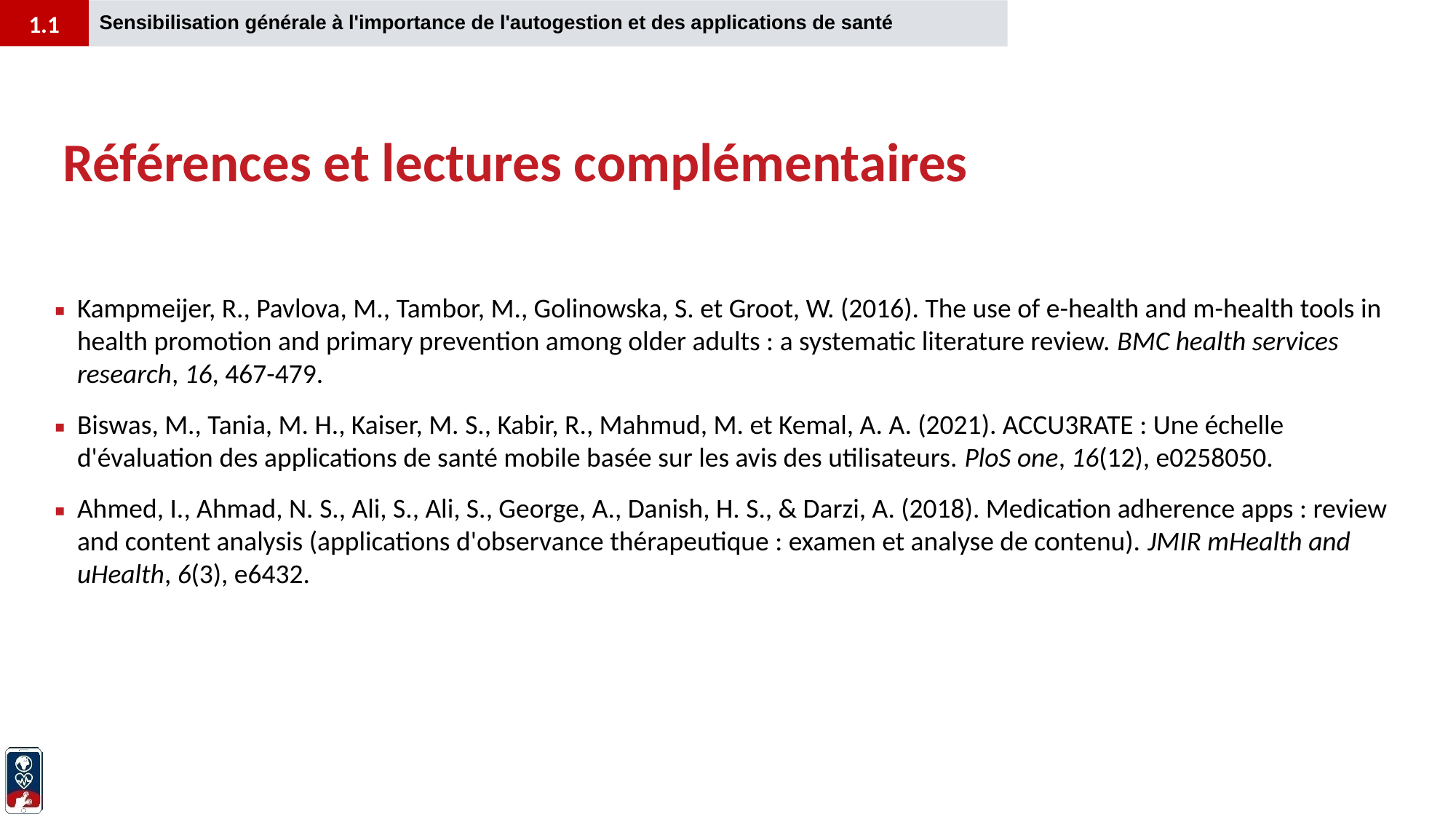

1.1
Sensibilisation générale à l'importance de l'autogestion et des applications de santé
Références et lectures complémentaires
Kampmeijer, R., Pavlova, M., Tambor, M., Golinowska, S. et Groot, W. (2016). The use of e-health and m-health tools in health promotion and primary prevention among older adults : a systematic literature review. BMC health services research, 16, 467-479.
Biswas, M., Tania, M. H., Kaiser, M. S., Kabir, R., Mahmud, M. et Kemal, A. A. (2021). ACCU3RATE : Une échelle d'évaluation des applications de santé mobile basée sur les avis des utilisateurs. PloS one, 16(12), e0258050.
Ahmed, I., Ahmad, N. S., Ali, S., Ali, S., George, A., Danish, H. S., & Darzi, A. (2018). Medication adherence apps : review and content analysis (applications d'observance thérapeutique : examen et analyse de contenu). JMIR mHealth and uHealth, 6(3), e6432.